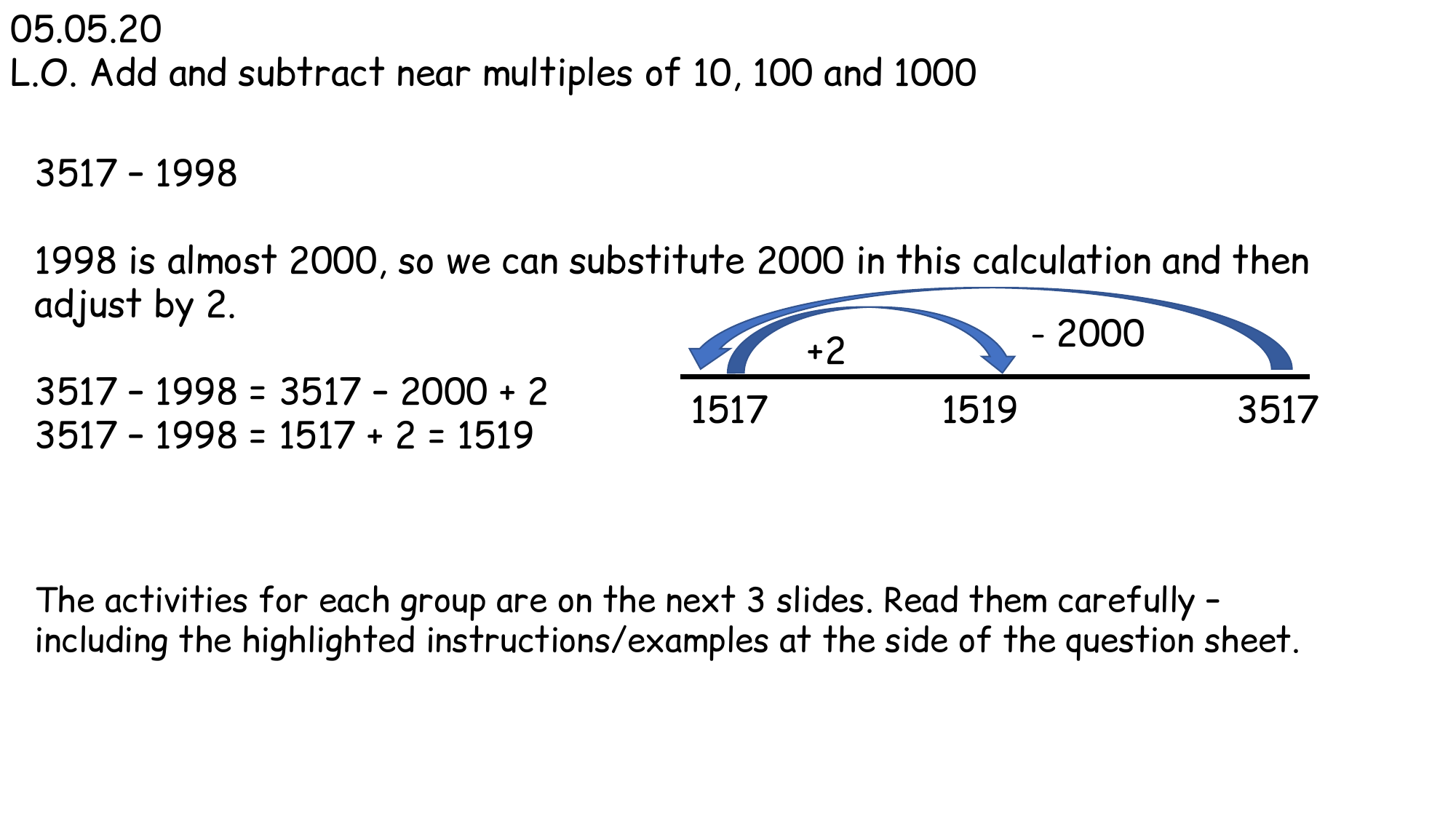

05.05.20
L.O. Add and subtract near multiples of 10, 100 and 1000
3517 – 1998

1998 is almost 2000, so we can substitute 2000 in this calculation and then
adjust by 2.

3517 – 1998 = 3517 – 2000 + 2
3517 – 1998 = 1517 + 2 = 1519

- 2000

+2
1517		   1519		3517
The activities for each group are on the next 3 slides. Read them carefully – including the highlighted instructions/examples at the side of the question sheet.